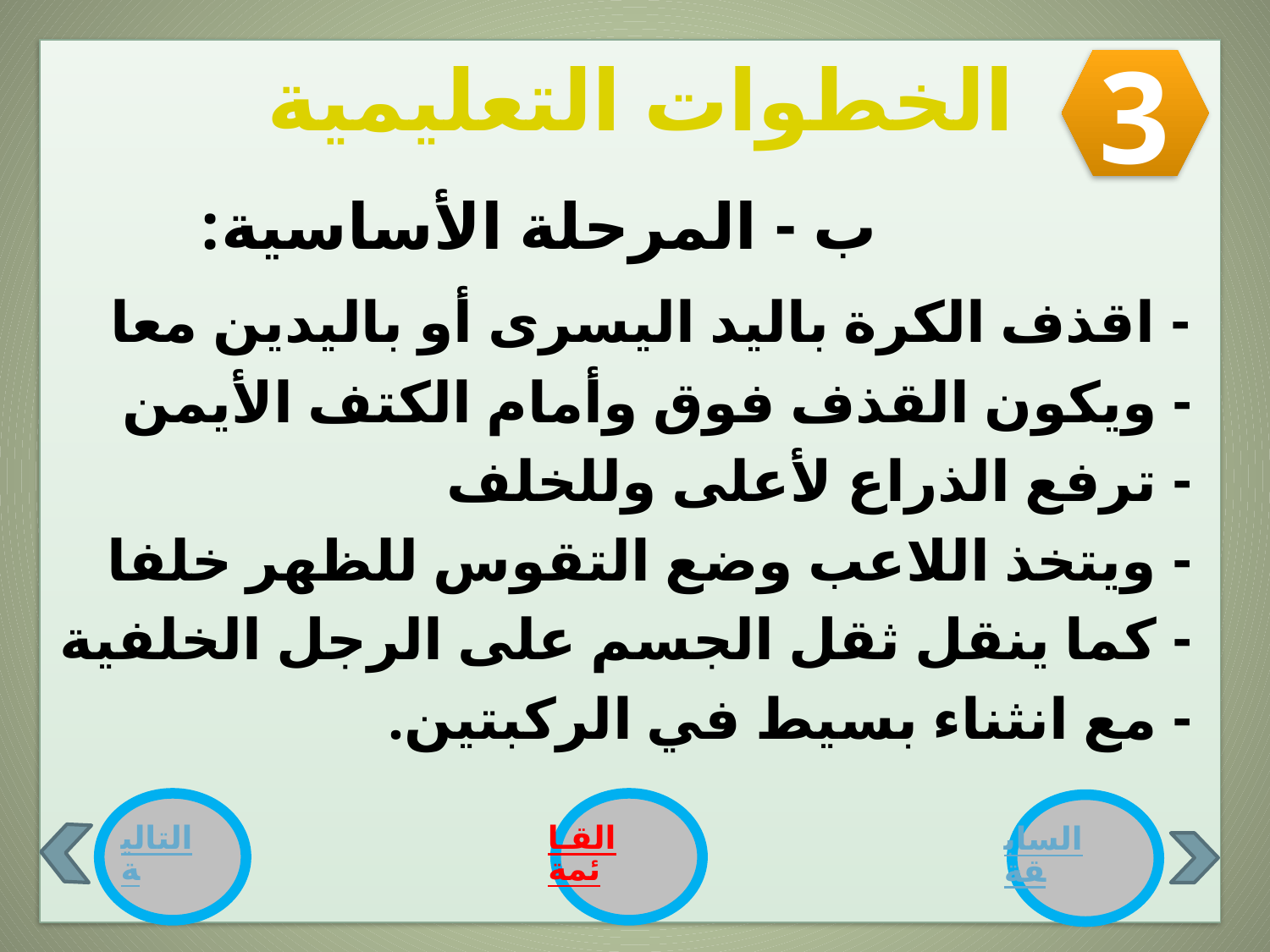

الخطوات التعليمية
               ب - المرحلة الأساسية:
 - اقذف الكرة باليد اليسرى أو باليدين معا
 - ويكون القذف فوق وأمام الكتف الأيمن
 - ترفع الذراع لأعلى وللخلف
 - ويتخذ اللاعب وضع التقوس للظهر خلفا
 - كما ينقل ثقل الجسم على الرجل الخلفية
 - مع انثناء بسيط في الركبتين.

3
التالية
القـائمة
السابقة